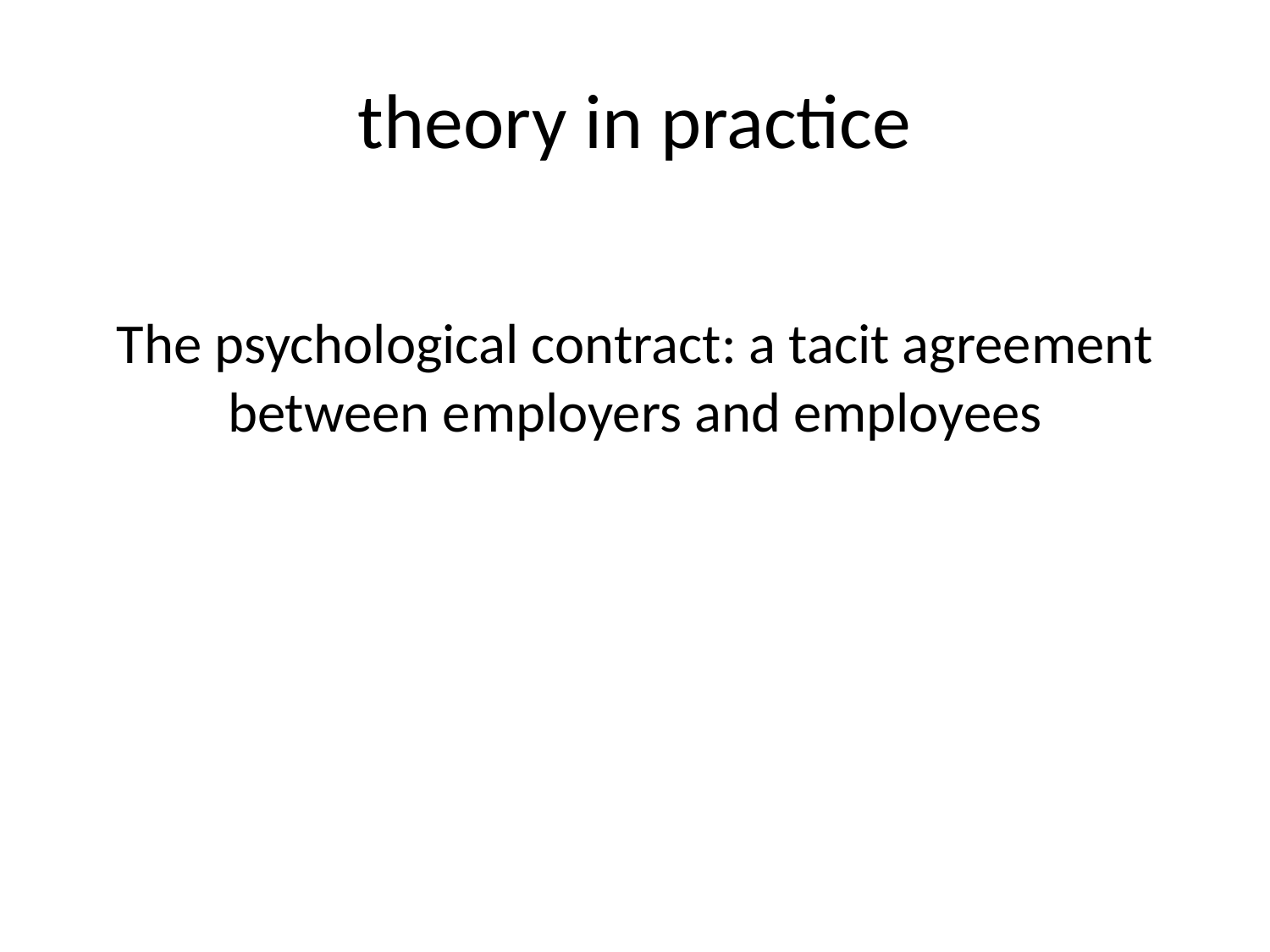

# theory in practice

The psychological contract: a tacit agreement between employers and employees